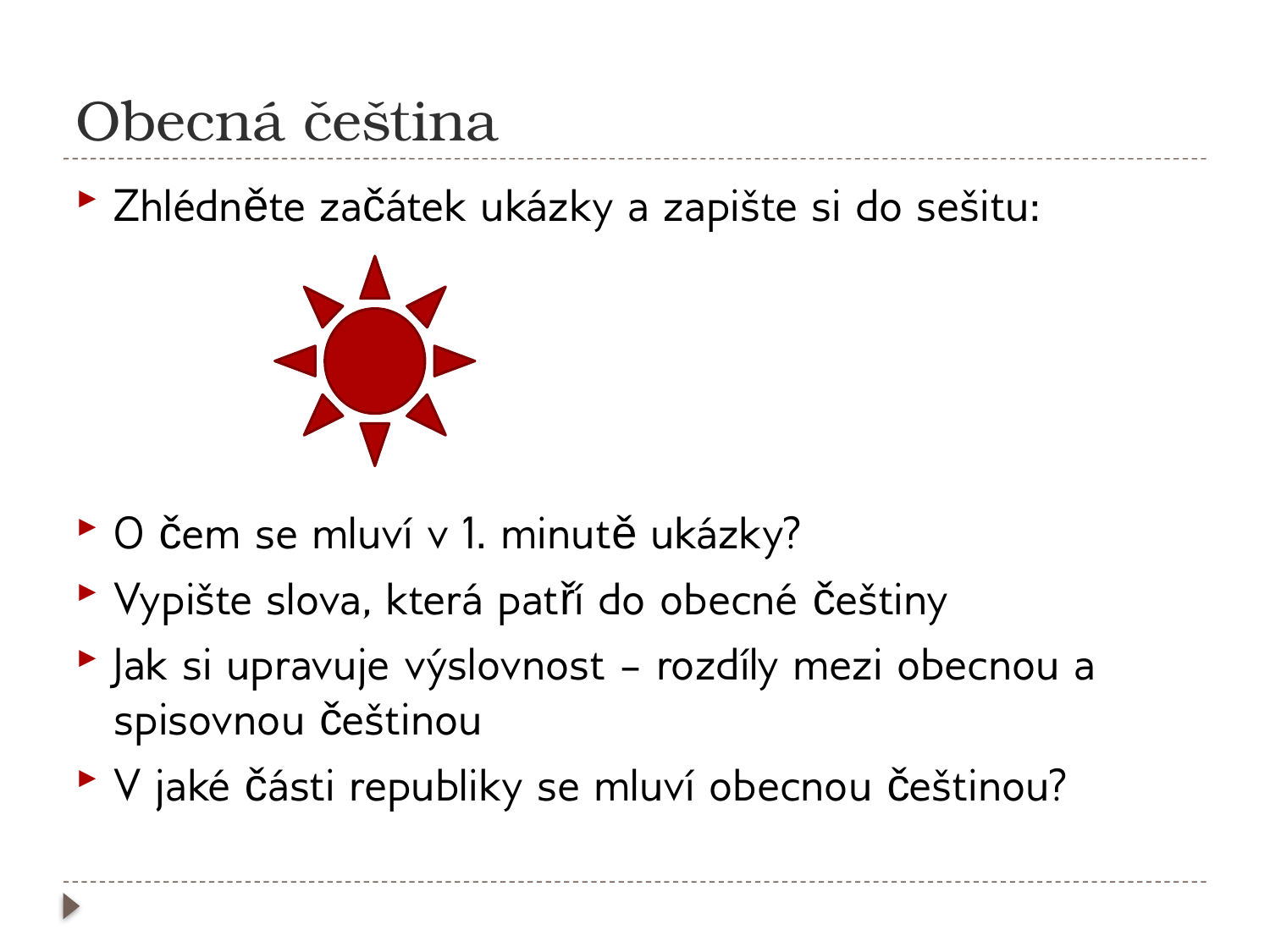

# Obecná čeština
Zhlédněte začátek ukázky a zapište si do sešitu:

O čem se mluví v 1. minutě ukázky?
Vypište slova, která patří do obecné češtiny
Jak si upravuje výslovnost – rozdíly mezi obecnou a spisovnou češtinou
V jaké části republiky se mluví obecnou češtinou?